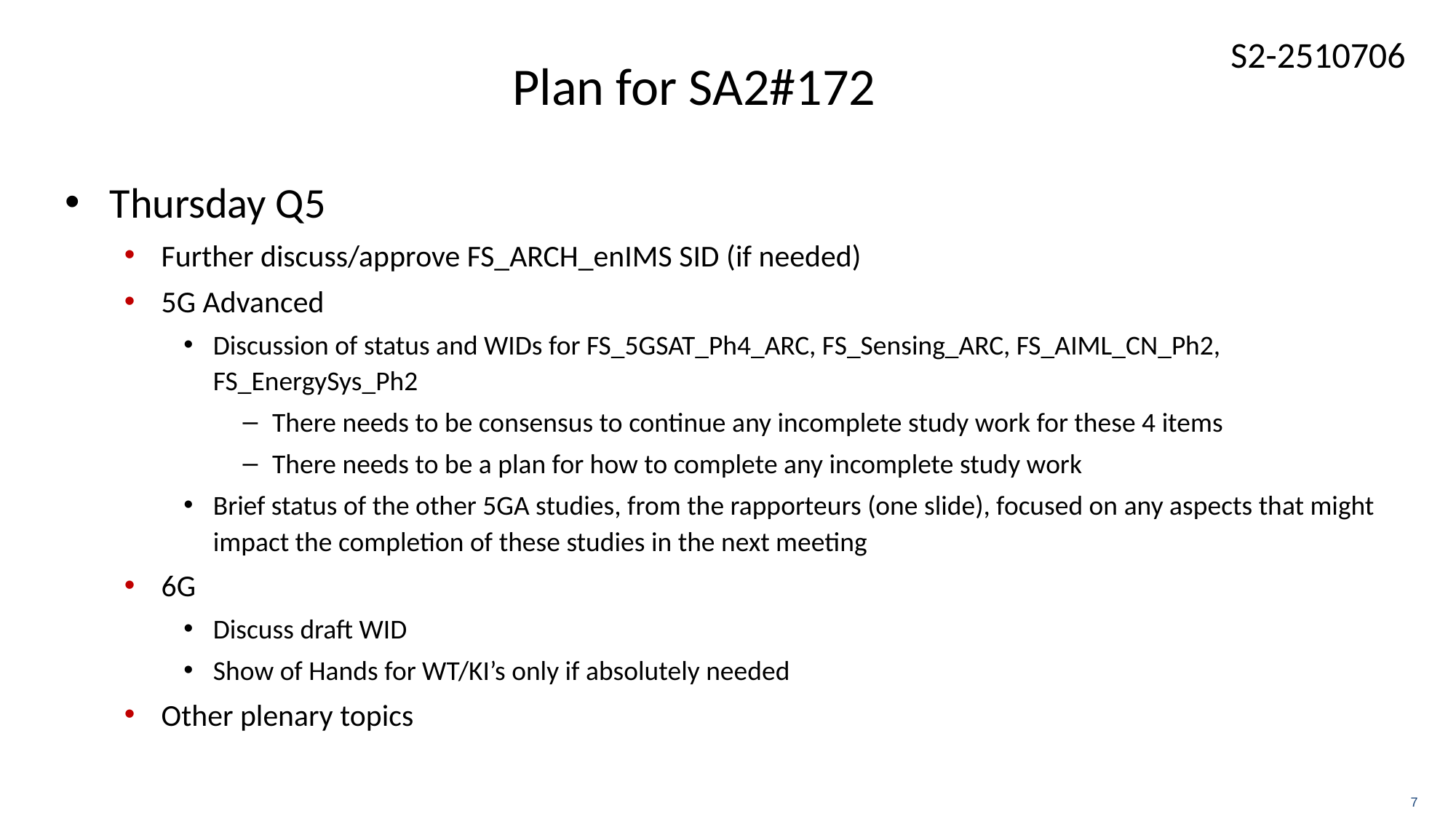

# Plan for SA2#172
Thursday Q5
Further discuss/approve FS_ARCH_enIMS SID (if needed)
5G Advanced
Discussion of status and WIDs for FS_5GSAT_Ph4_ARC, FS_Sensing_ARC, FS_AIML_CN_Ph2, FS_EnergySys_Ph2
There needs to be consensus to continue any incomplete study work for these 4 items
There needs to be a plan for how to complete any incomplete study work
Brief status of the other 5GA studies, from the rapporteurs (one slide), focused on any aspects that might impact the completion of these studies in the next meeting
6G
Discuss draft WID
Show of Hands for WT/KI’s only if absolutely needed
Other plenary topics